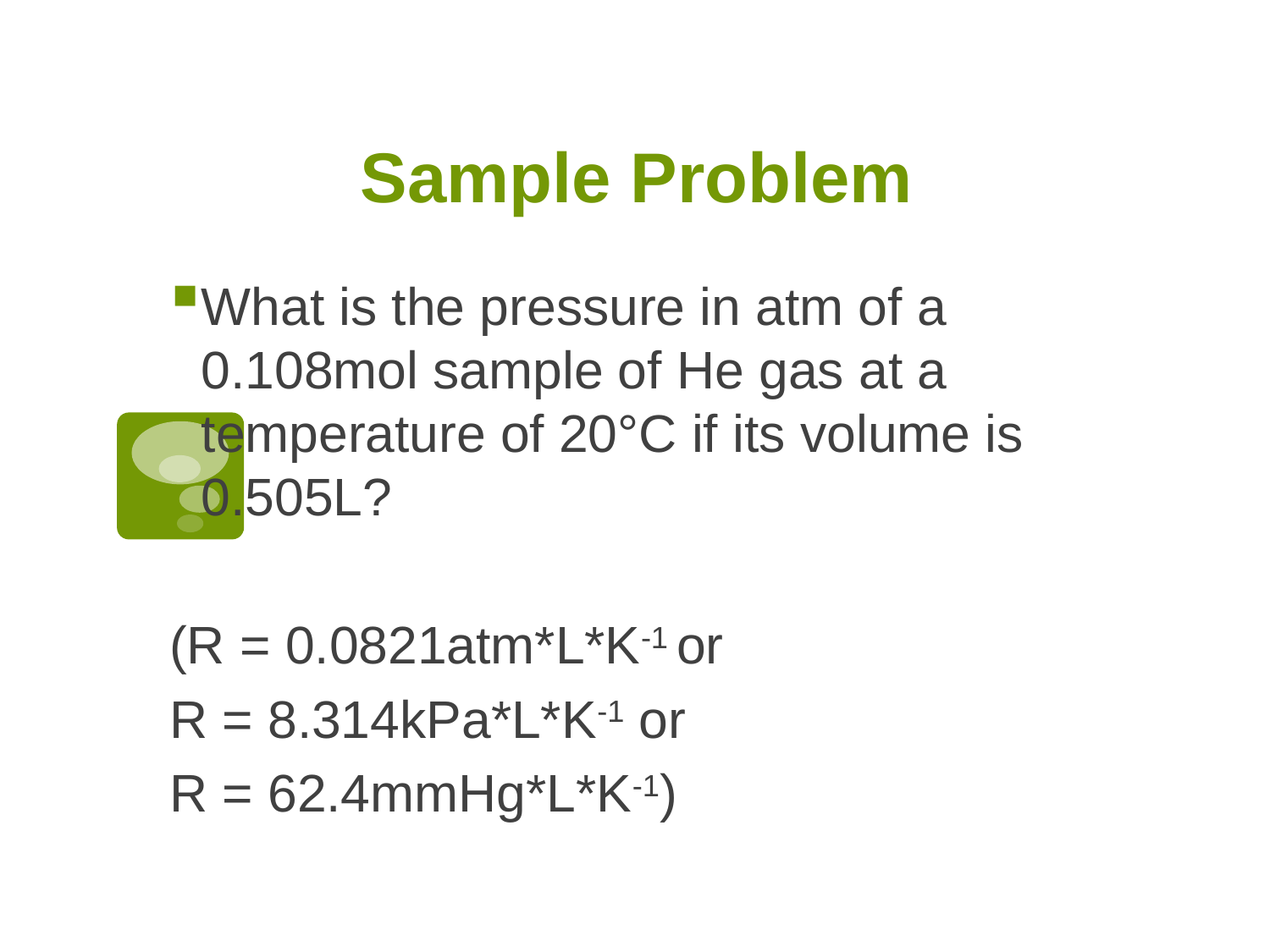

# Sample Problem
What is the pressure in atm of a 0.108mol sample of He gas at a temperature of 20°C if its volume is 0.505L?

(R = 0.0821atm*L*K-1 or
R = 8.314kPa*L*K-1 or
R = 62.4mmHg*L*K-1)